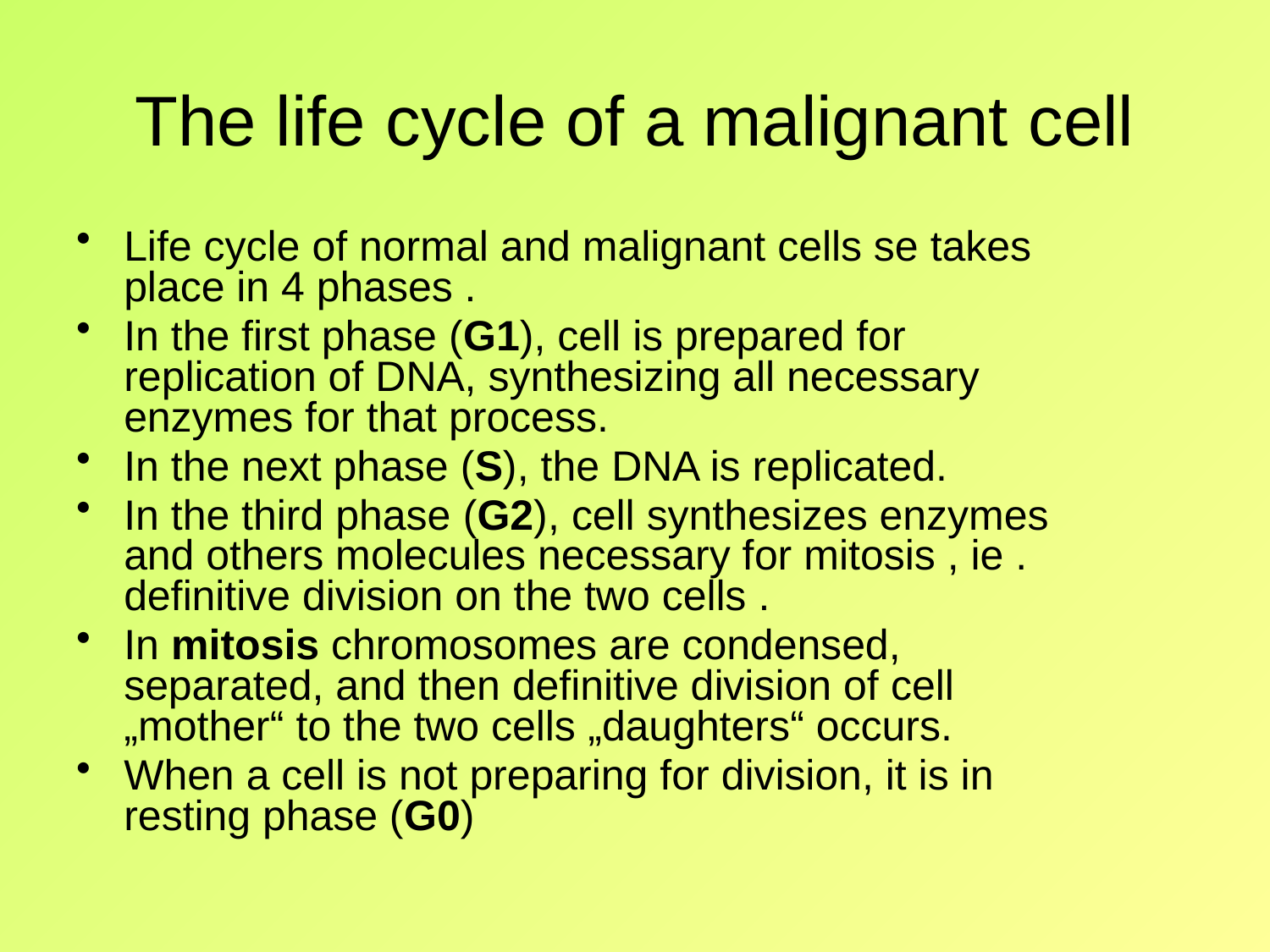

# The life cycle of a malignant cell
Life cycle of normal and malignant cells se takes place in 4 phases .
In the first phase (G1), cell is prepared for replication of DNA, synthesizing all necessary enzymes for that process.
In the next phase (S), the DNA is replicated.
In the third phase (G2), cell synthesizes enzymes and others molecules necessary for mitosis , ie . definitive division on the two cells .
In mitosis chromosomes are condensed, separated, and then definitive division of cell „mother“ to the two cells „daughters“ occurs.
When a cell is not preparing for division, it is in resting phase (G0)